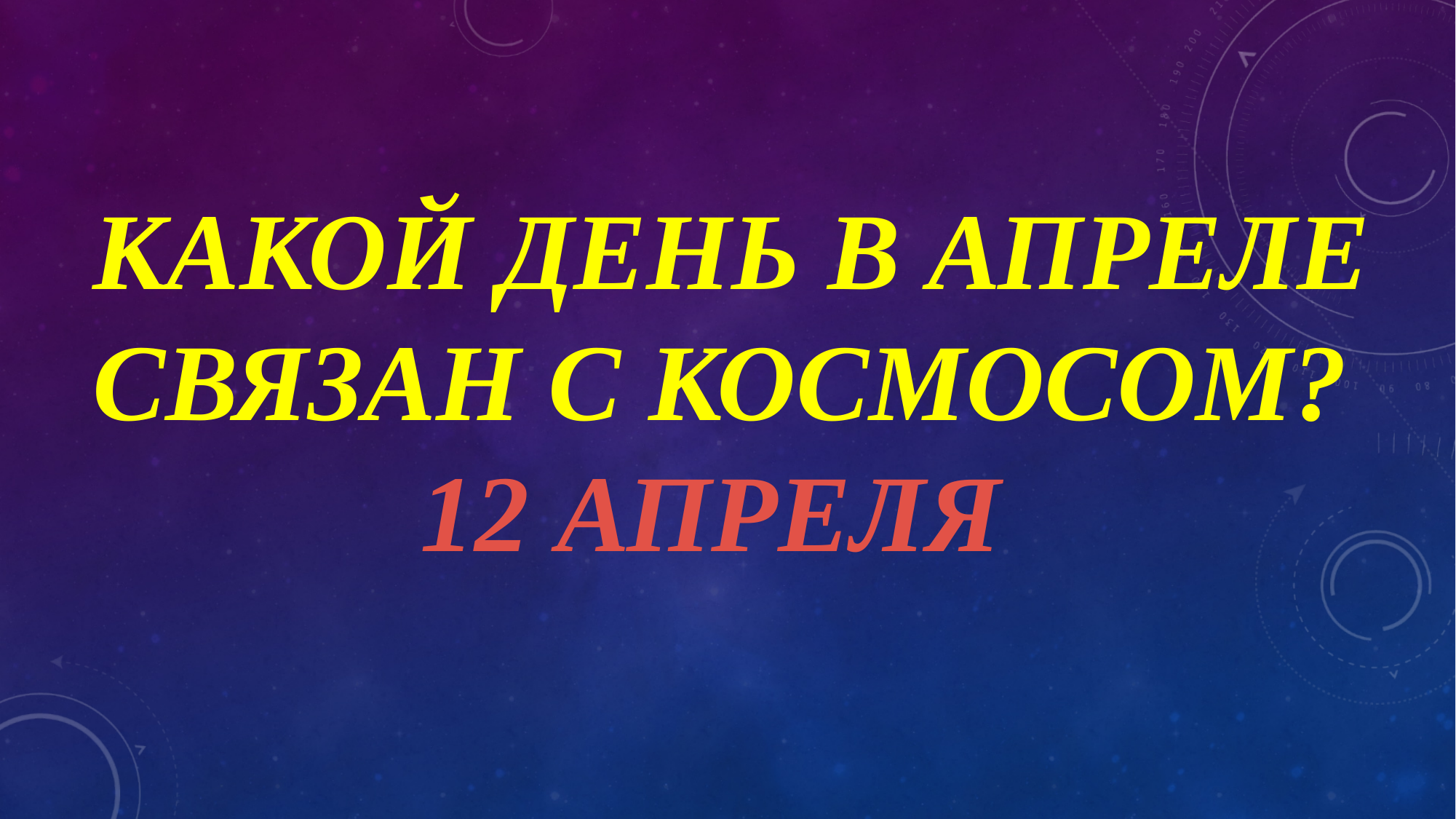

# КАКОЙ ДЕНЬ В АПРЕЛЕ СВЯЗАН С КОСМОСОМ? 12 АПРЕЛЯ